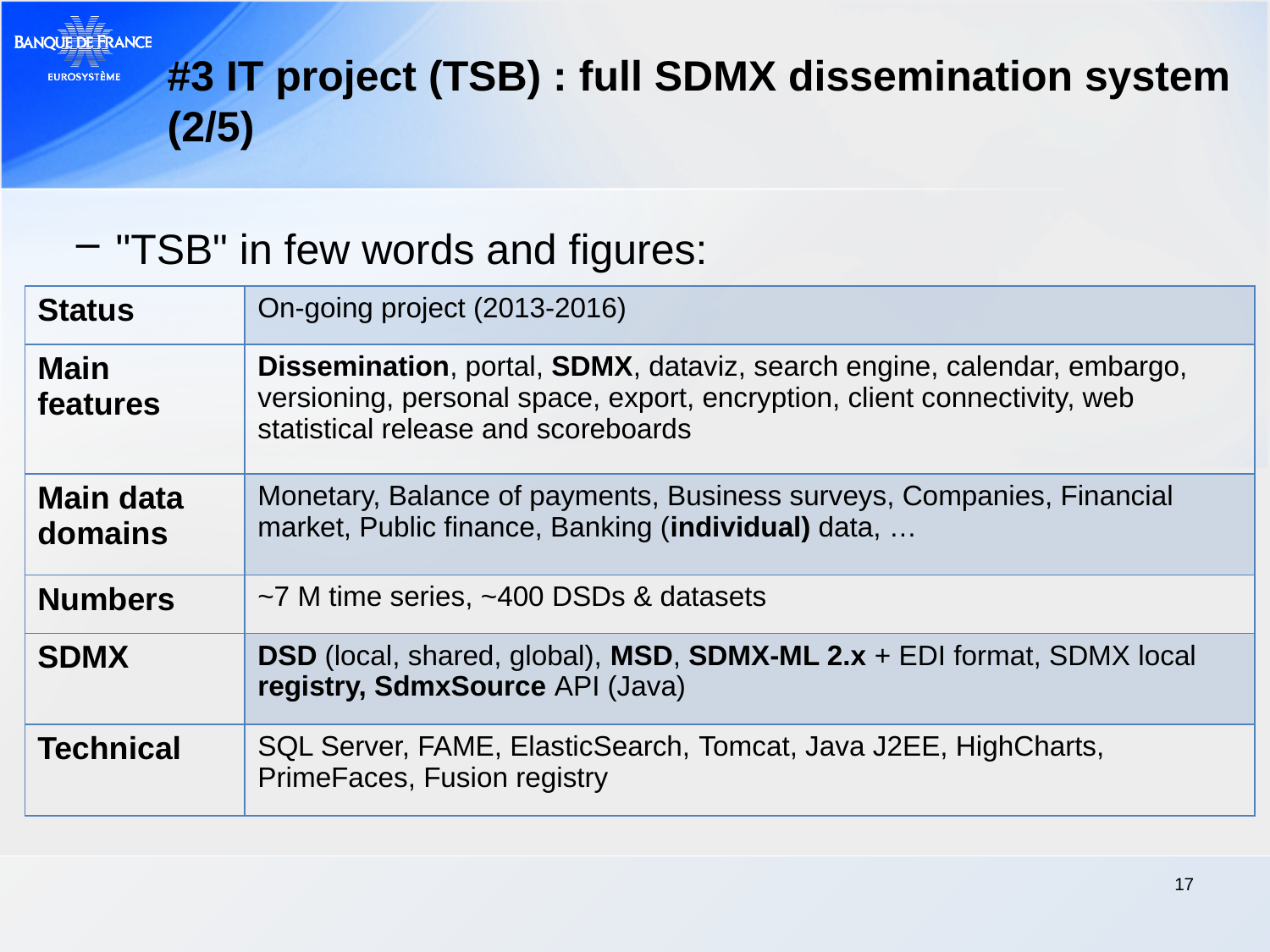

# #3 IT project (TSB) : full SDMX dissemination system (2/5)
"TSB" in few words and figures:

| Status | On-going project (2013-2016) |
| --- | --- |
| Main features | Dissemination, portal, SDMX, dataviz, search engine, calendar, embargo, versioning, personal space, export, encryption, client connectivity, web statistical release and scoreboards |
| Main data domains | Monetary, Balance of payments, Business surveys, Companies, Financial market, Public finance, Banking (individual) data, … |
| Numbers | ~7 M time series, ~400 DSDs & datasets |
| SDMX | DSD (local, shared, global), MSD, SDMX-ML 2.x + EDI format, SDMX local registry, SdmxSource API (Java) |
| Technical | SQL Server, FAME, ElasticSearch, Tomcat, Java J2EE, HighCharts, PrimeFaces, Fusion registry |
17